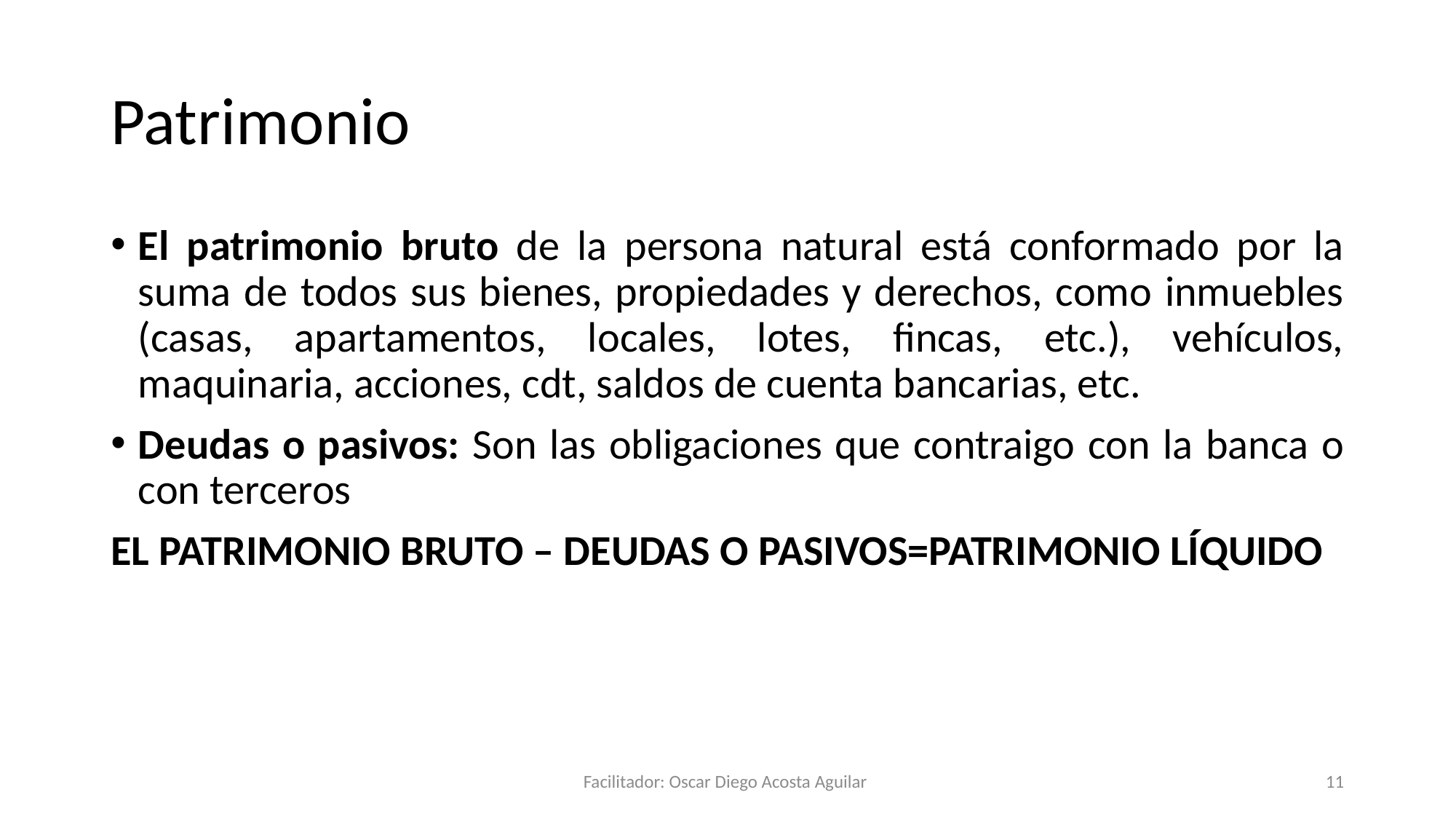

# Patrimonio
El patrimonio bruto de la persona natural está conformado por la suma de todos sus bienes, propiedades y derechos, como inmuebles (casas, apartamentos, locales, lotes, fincas, etc.), vehículos, maquinaria, acciones, cdt, saldos de cuenta bancarias, etc.
Deudas o pasivos: Son las obligaciones que contraigo con la banca o con terceros
EL PATRIMONIO BRUTO – DEUDAS O PASIVOS=PATRIMONIO LÍQUIDO

Facilitador: Oscar Diego Acosta Aguilar
11